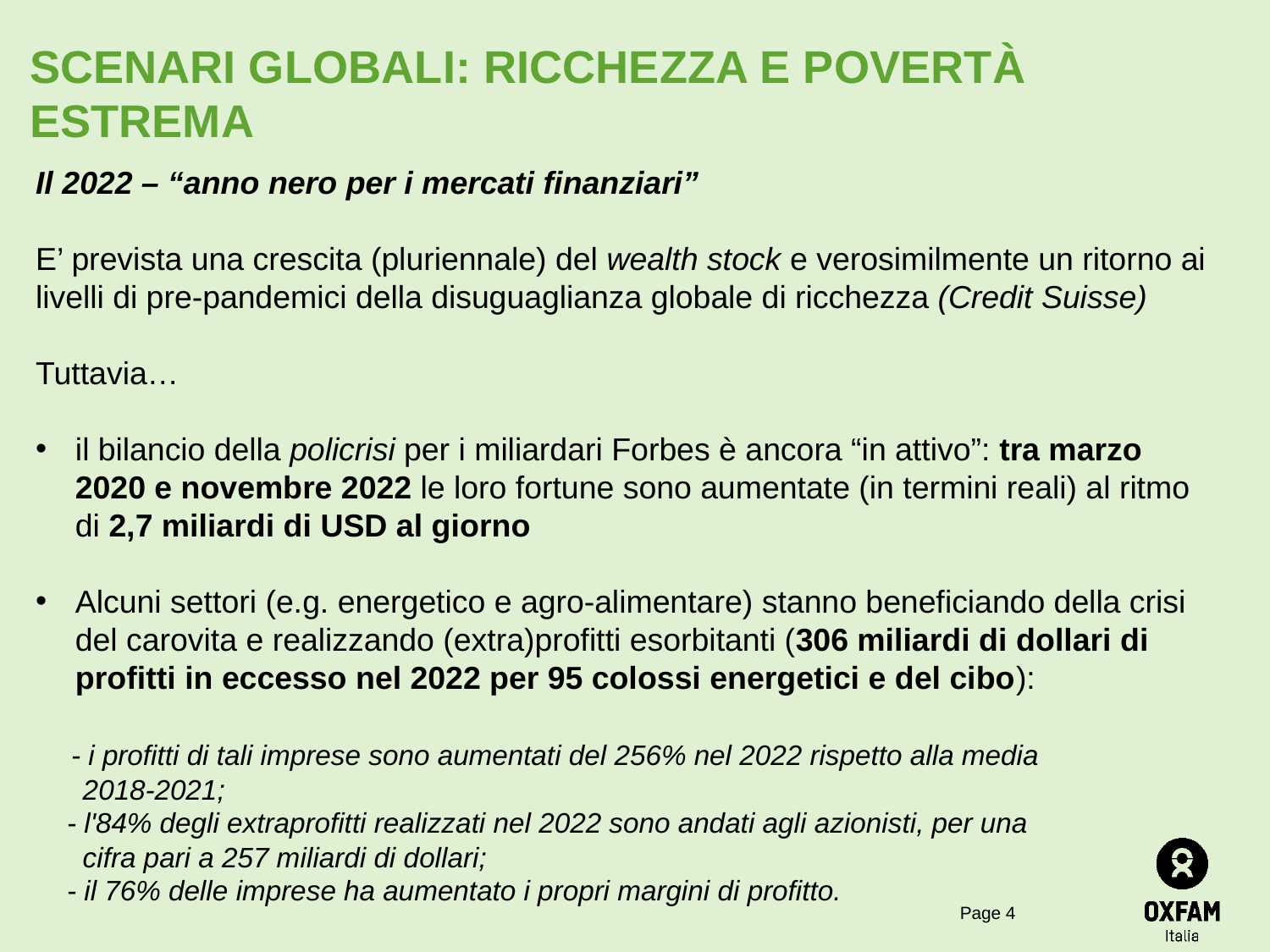

# SCENARI GLOBALI: RICCHEZZA E POVERTÀ ESTREMA

Il 2022 – “anno nero per i mercati finanziari”
E’ prevista una crescita (pluriennale) del wealth stock e verosimilmente un ritorno ai livelli di pre-pandemici della disuguaglianza globale di ricchezza (Credit Suisse)
Tuttavia…
il bilancio della policrisi per i miliardari Forbes è ancora “in attivo”: tra marzo 2020 e novembre 2022 le loro fortune sono aumentate (in termini reali) al ritmo di 2,7 miliardi di USD al giorno

Alcuni settori (e.g. energetico e agro-alimentare) stanno beneficiando della crisi del carovita e realizzando (extra)profitti esorbitanti (306 miliardi di dollari di profitti in eccesso nel 2022 per 95 colossi energetici e del cibo):
    - i profitti di tali imprese sono aumentati del 256% nel 2022 rispetto alla media
      2018-2021;
    - l'84% degli extraprofitti realizzati nel 2022 sono andati agli azionisti, per una
      cifra pari a 257 miliardi di dollari;
    - il 76% delle imprese ha aumentato i propri margini di profitto.